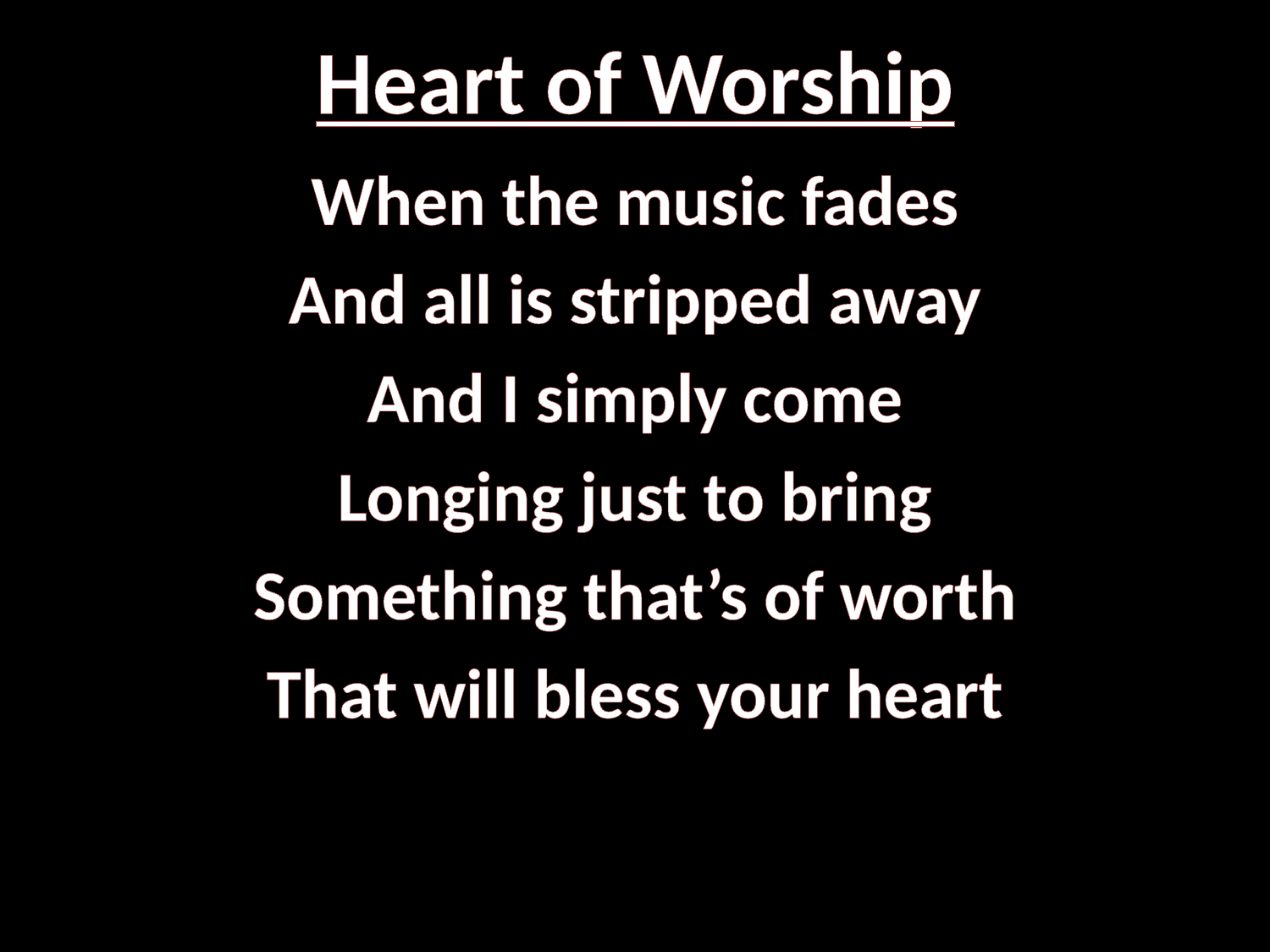

# Heart of Worship
When the music fades
And all is stripped away
And I simply come
Longing just to bring
Something that’s of worth
That will bless your heart